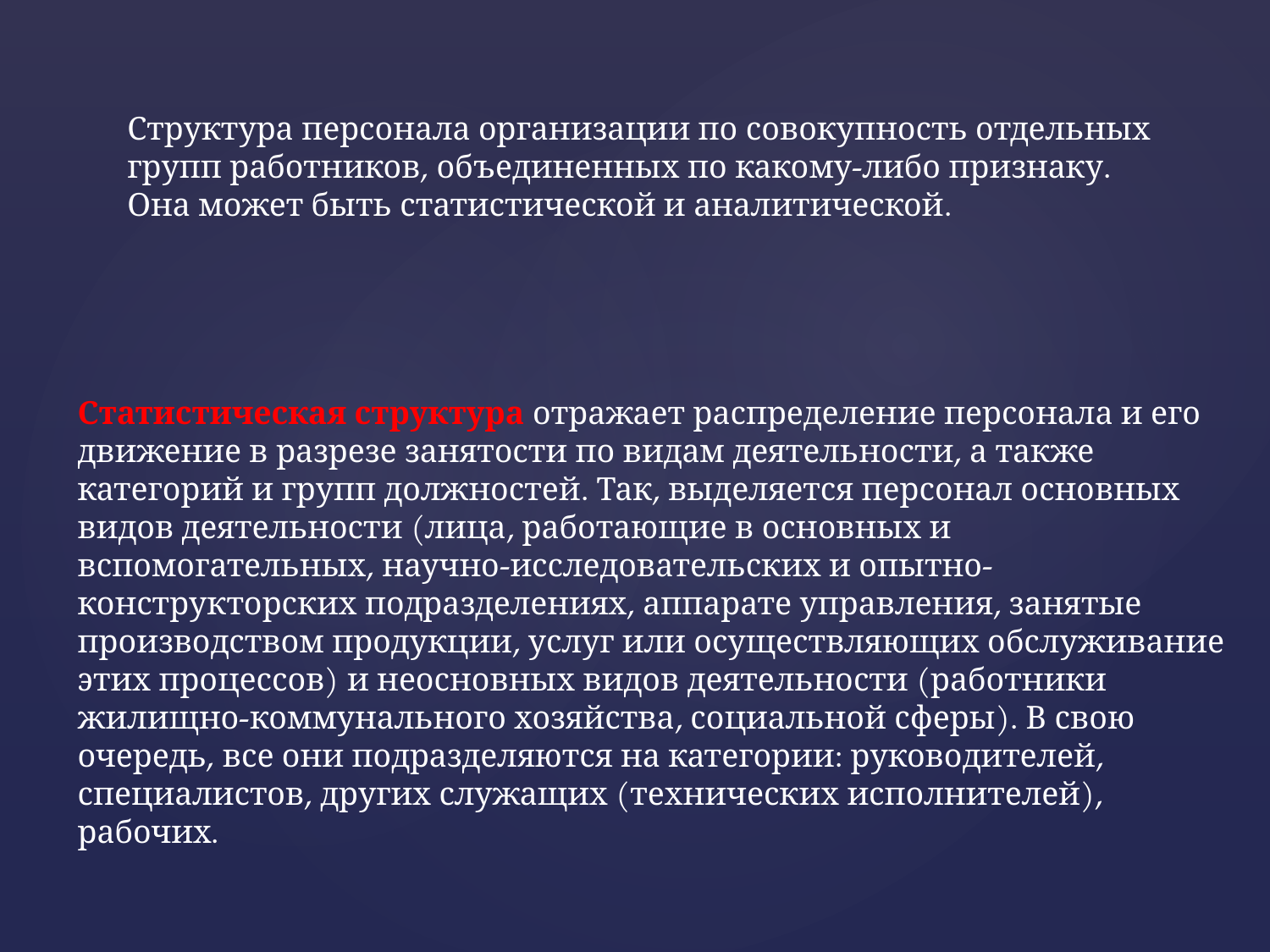

Структура персонала организации по совокупность отдельных групп работников, объединенных по какому-либо признаку.
Она может быть статистической и аналитической.
Статистическая структура отражает распределение персонала и его движение в разрезе занятости по видам деятельности, а также категорий и групп должностей. Так, выделяется персонал основных видов деятельности (лица, работающие в основных и вспомогательных, научно-исследовательских и опытно-конструкторских подразделениях, аппарате управления, занятые производством продукции, услуг или осуществляющих обслуживание этих процессов) и неосновных видов деятельности (работники жилищно-коммунального хозяйства, социальной сферы). В свою очередь, все они подразделяются на категории: руководителей, специалистов, других служащих (технических исполнителей), рабочих.